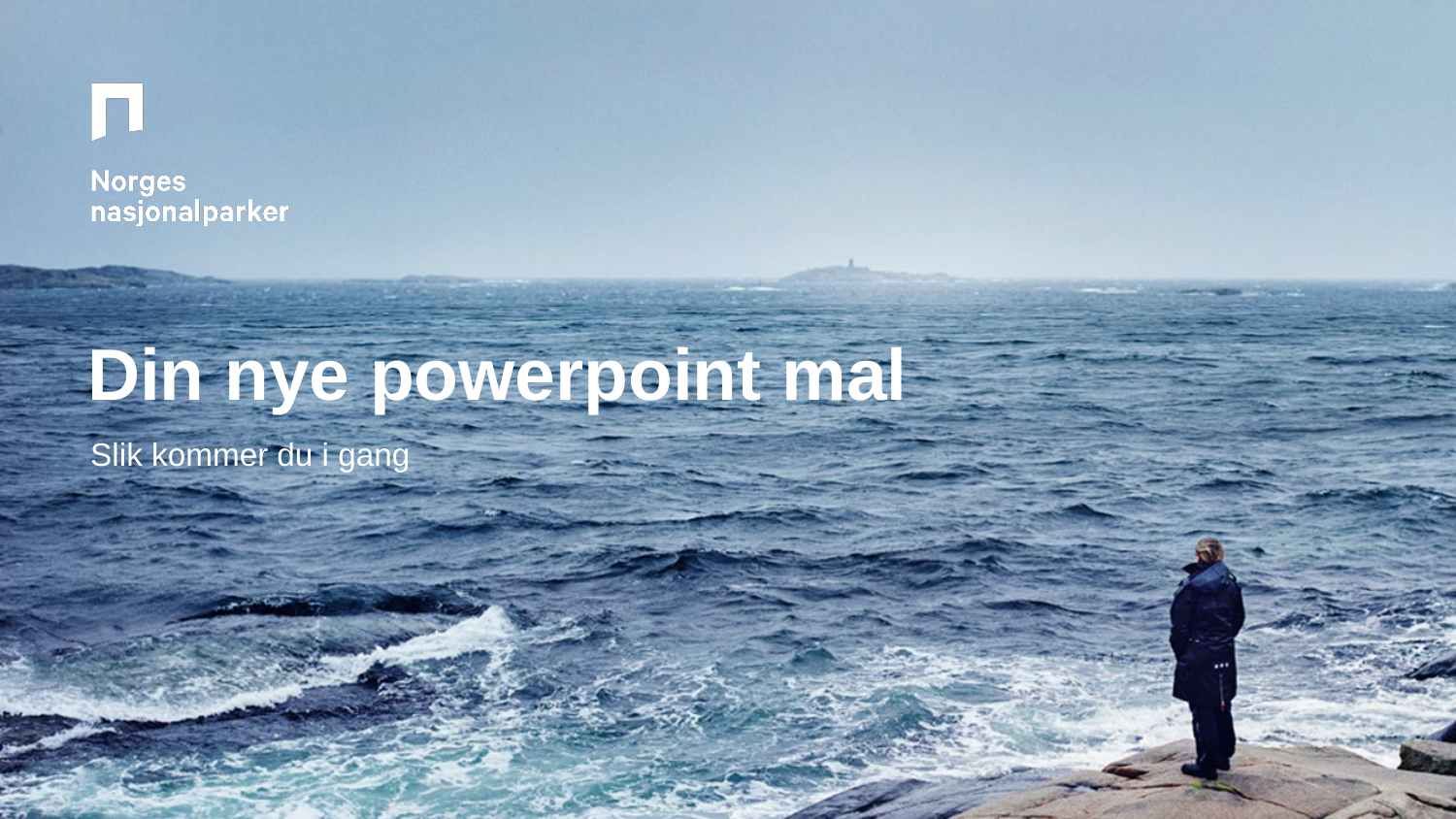

# Din nye powerpoint mal
Slik kommer du i gang